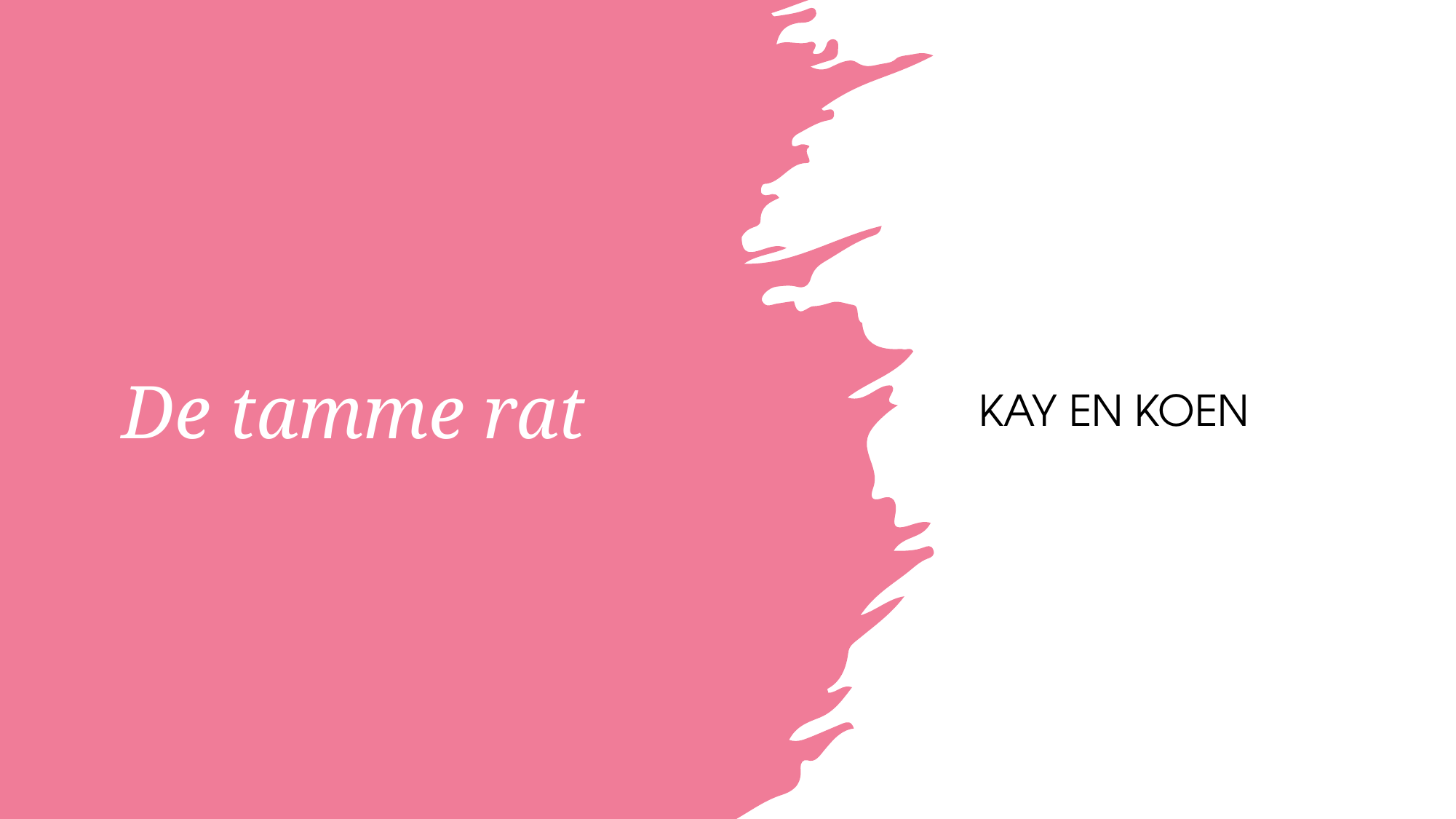

# De tamme rat
Kay en koen